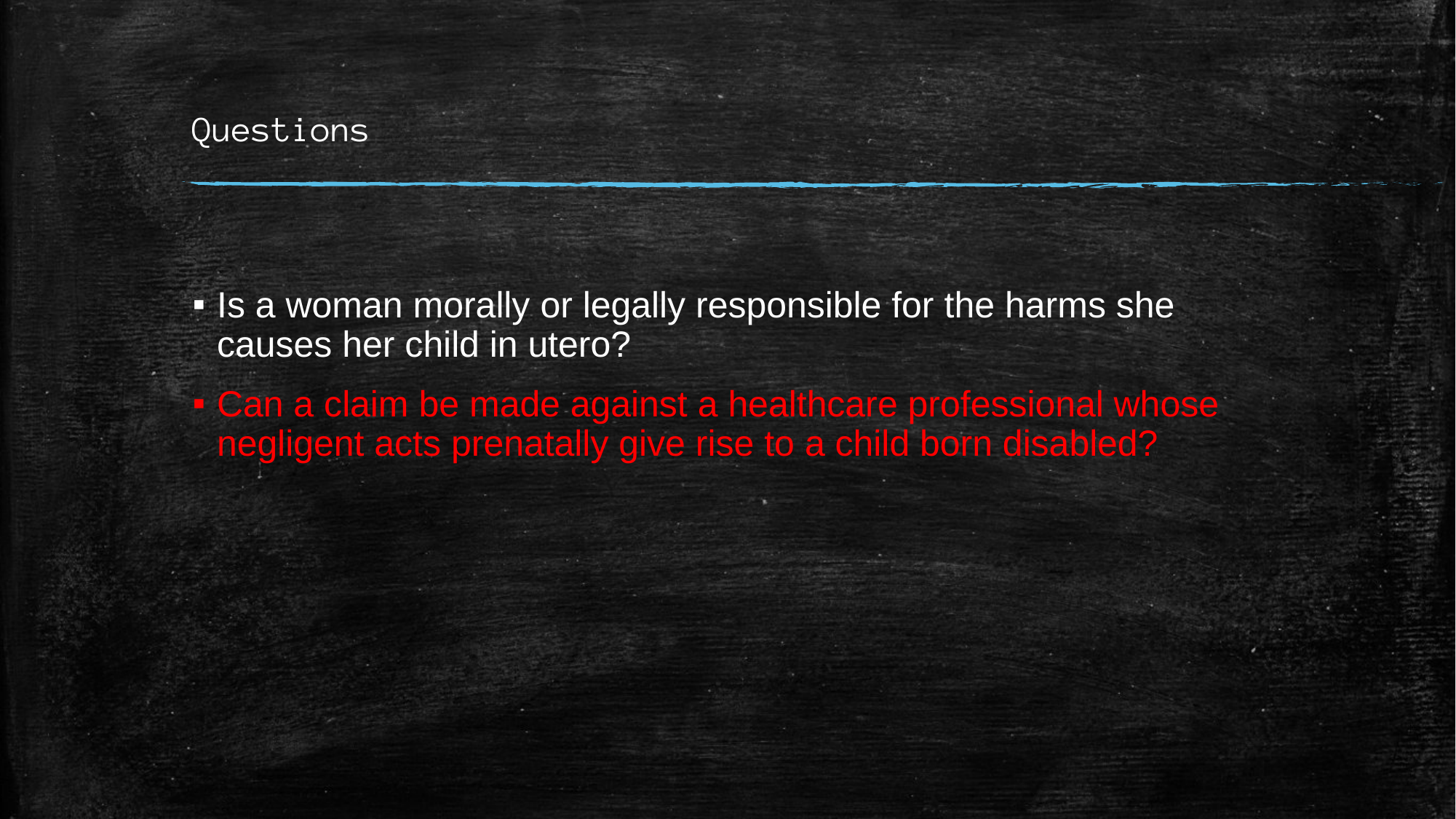

# Questions

Is a woman morally or legally responsible for the harms she causes her child in utero?
Can a claim be made against a healthcare professional whose negligent acts prenatally give rise to a child born disabled?